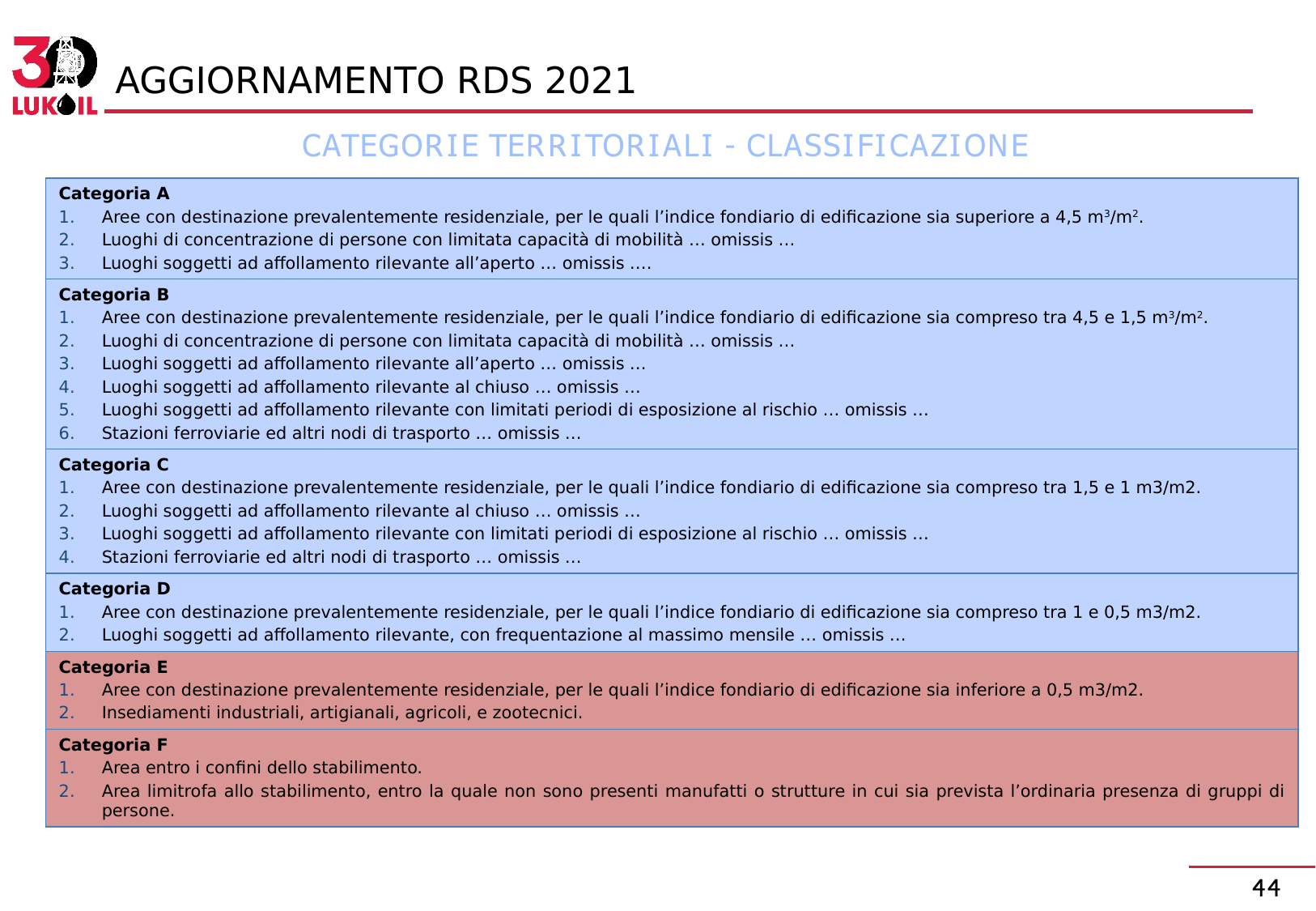

# AGGIORNAMENTO RDS 2021
CATEGORIE TERRITORIALI - CLASSIFICAZIONE
| Categoria A Aree con destinazione prevalentemente residenziale, per le quali l’indice fondiario di edificazione sia superiore a 4,5 m3/m2. Luoghi di concentrazione di persone con limitata capacità di mobilità … omissis … Luoghi soggetti ad affollamento rilevante all’aperto … omissis …. |
| --- |
| Categoria B Aree con destinazione prevalentemente residenziale, per le quali l’indice fondiario di edificazione sia compreso tra 4,5 e 1,5 m3/m2. Luoghi di concentrazione di persone con limitata capacità di mobilità … omissis … Luoghi soggetti ad affollamento rilevante all’aperto … omissis … Luoghi soggetti ad affollamento rilevante al chiuso … omissis … Luoghi soggetti ad affollamento rilevante con limitati periodi di esposizione al rischio … omissis … Stazioni ferroviarie ed altri nodi di trasporto … omissis … |
| Categoria C Aree con destinazione prevalentemente residenziale, per le quali l’indice fondiario di edificazione sia compreso tra 1,5 e 1 m3/m2. Luoghi soggetti ad affollamento rilevante al chiuso … omissis … Luoghi soggetti ad affollamento rilevante con limitati periodi di esposizione al rischio … omissis … Stazioni ferroviarie ed altri nodi di trasporto … omissis … |
| Categoria D Aree con destinazione prevalentemente residenziale, per le quali l’indice fondiario di edificazione sia compreso tra 1 e 0,5 m3/m2. Luoghi soggetti ad affollamento rilevante, con frequentazione al massimo mensile … omissis … |
| Categoria E Aree con destinazione prevalentemente residenziale, per le quali l’indice fondiario di edificazione sia inferiore a 0,5 m3/m2. Insediamenti industriali, artigianali, agricoli, e zootecnici. |
| Categoria F Area entro i confini dello stabilimento. Area limitrofa allo stabilimento, entro la quale non sono presenti manufatti o strutture in cui sia prevista l’ordinaria presenza di gruppi di persone. |